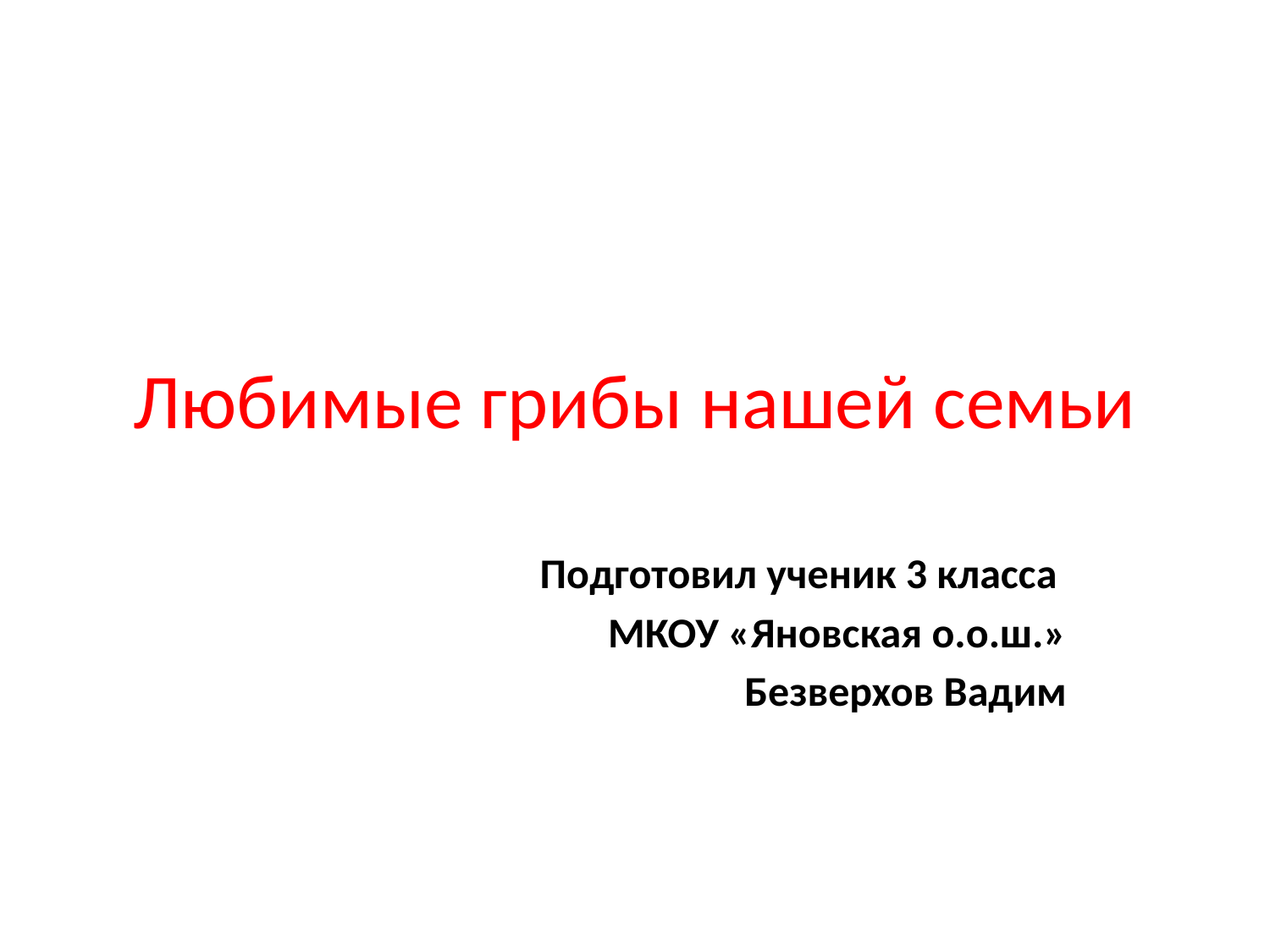

# Любимые грибы нашей семьи
Подготовил ученик 3 класса
МКОУ «Яновская о.о.ш.»
Безверхов Вадим